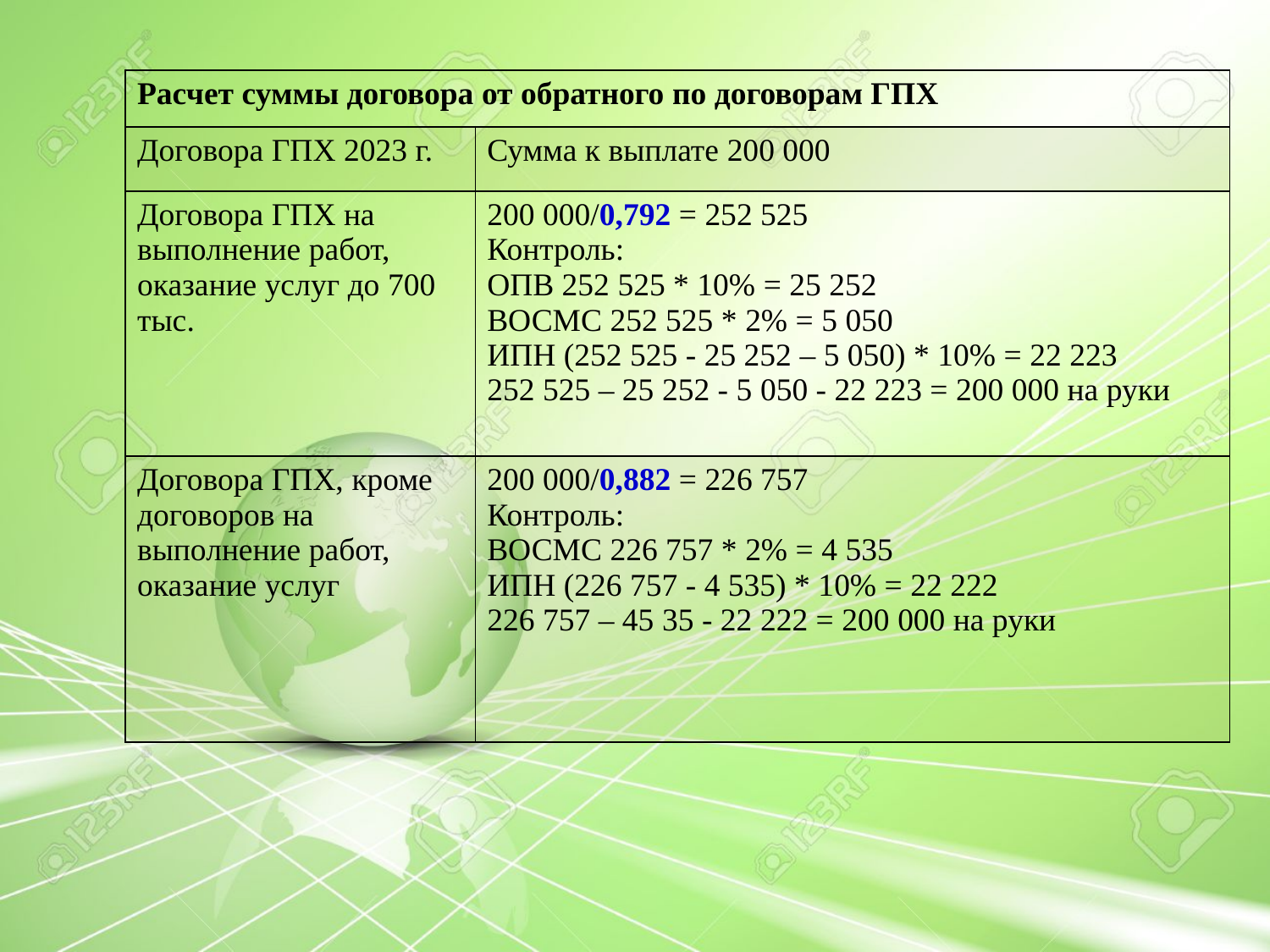

| Расчет суммы договора от обратного по договорам ГПХ |  |
| --- | --- |
| Договора ГПХ 2023 г. | Сумма к выплате 200 000 |
| Договора ГПХ на выполнение работ, оказание услуг до 700 тыс. | 200 000/0,792 = 252 525 Контроль: ОПВ 252 525 \* 10% = 25 252 ВОСМС 252 525 \* 2% = 5 050 ИПН (252 525 - 25 252 – 5 050) \* 10% = 22 223 252 525 – 25 252 - 5 050 - 22 223 = 200 000 на руки |
| Договора ГПХ, кроме договоров на выполнение работ, оказание услуг | 200 000/0,882 = 226 757 Контроль: ВОСМС 226 757 \* 2% = 4 535 ИПН (226 757 - 4 535) \* 10% = 22 222 226 757 – 45 35 - 22 222 = 200 000 на руки |